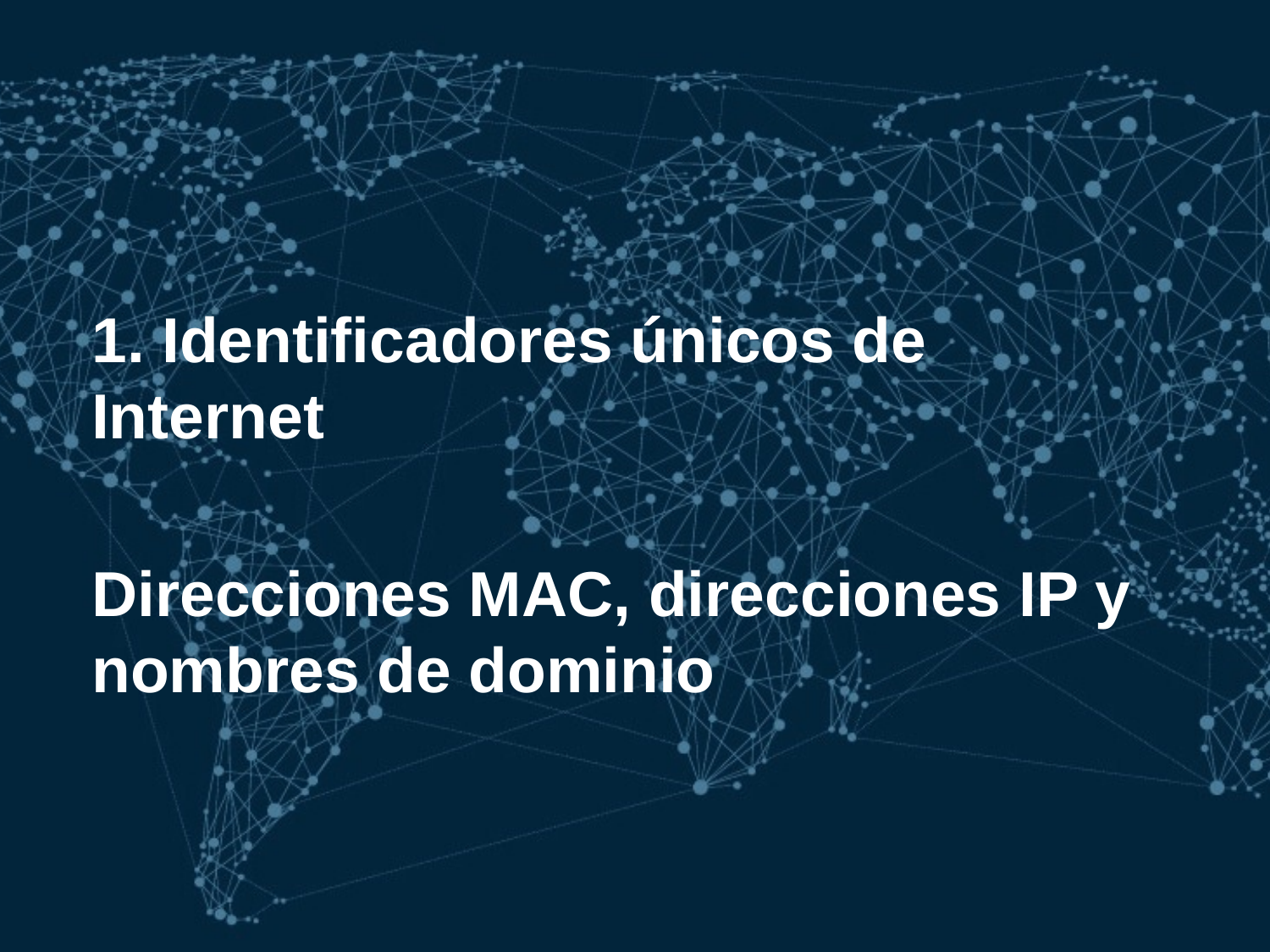

1. Identificadores únicos de Internet

Direcciones MAC, direcciones IP y nombres de dominio